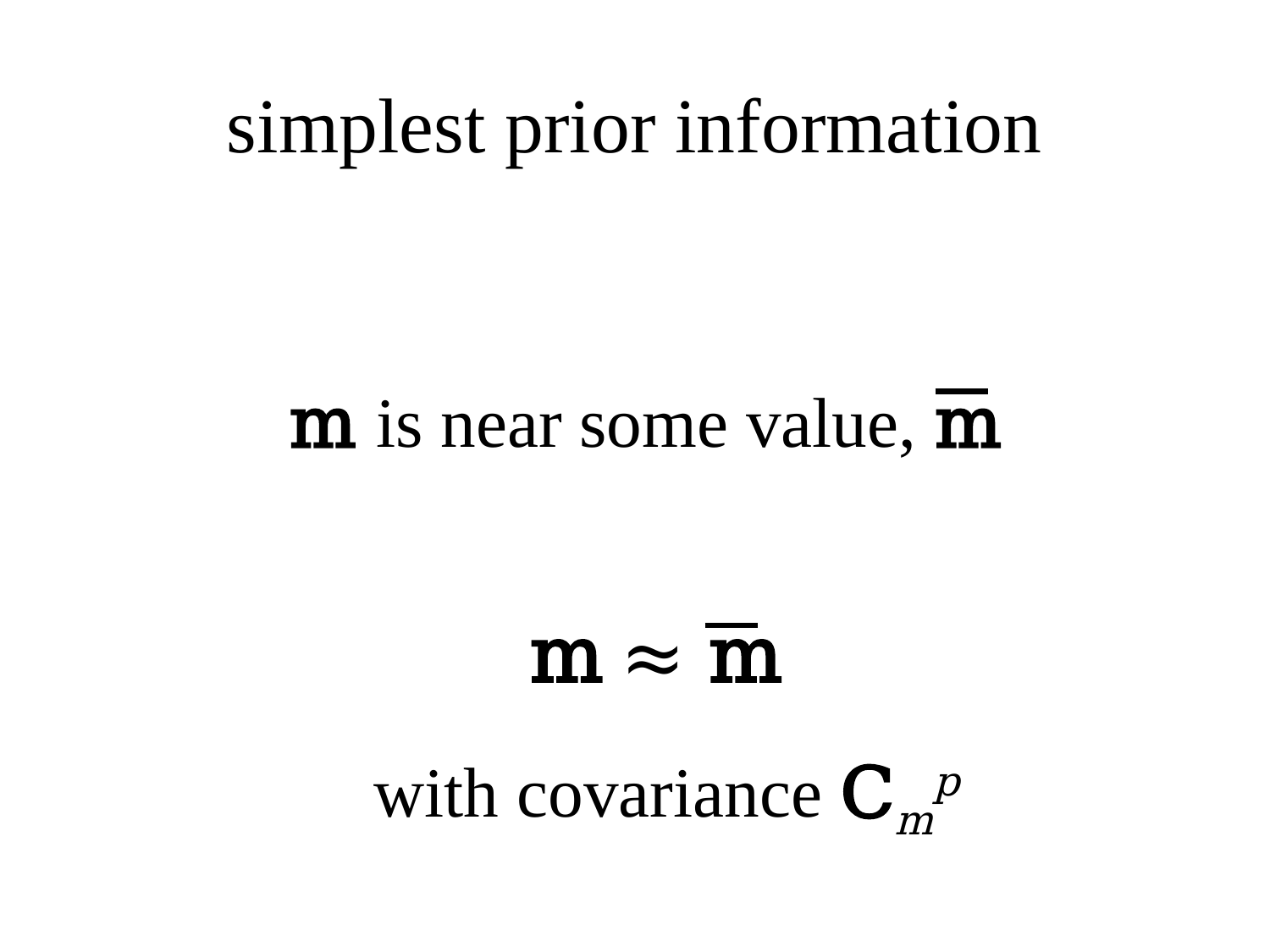

# simplest prior information
m is near some value, m
m ≈ m
with covariance Cmp